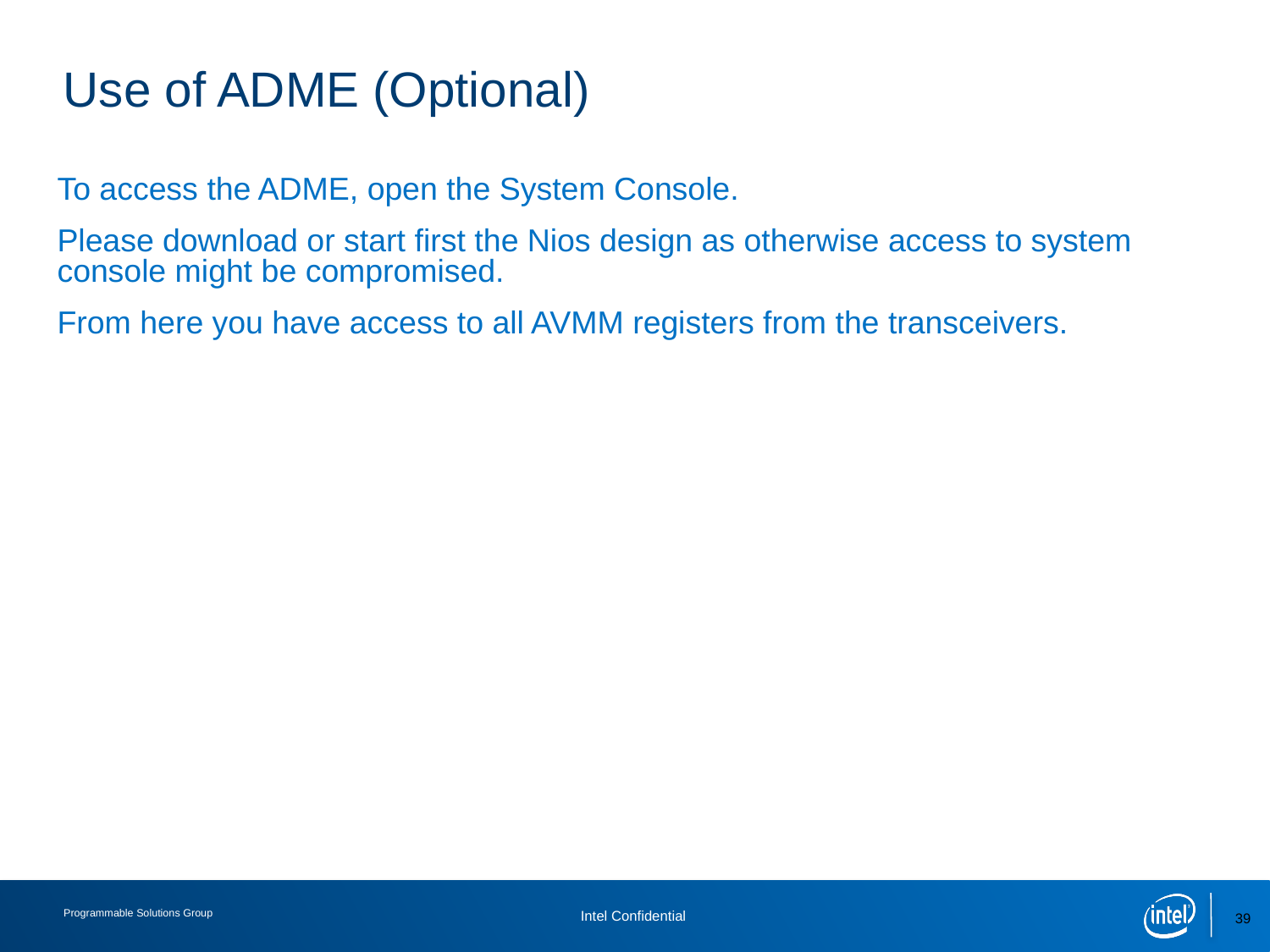

# Use of ADME (Optional)
To access the ADME, open the System Console.
Please download or start first the Nios design as otherwise access to system console might be compromised.
From here you have access to all AVMM registers from the transceivers.

39